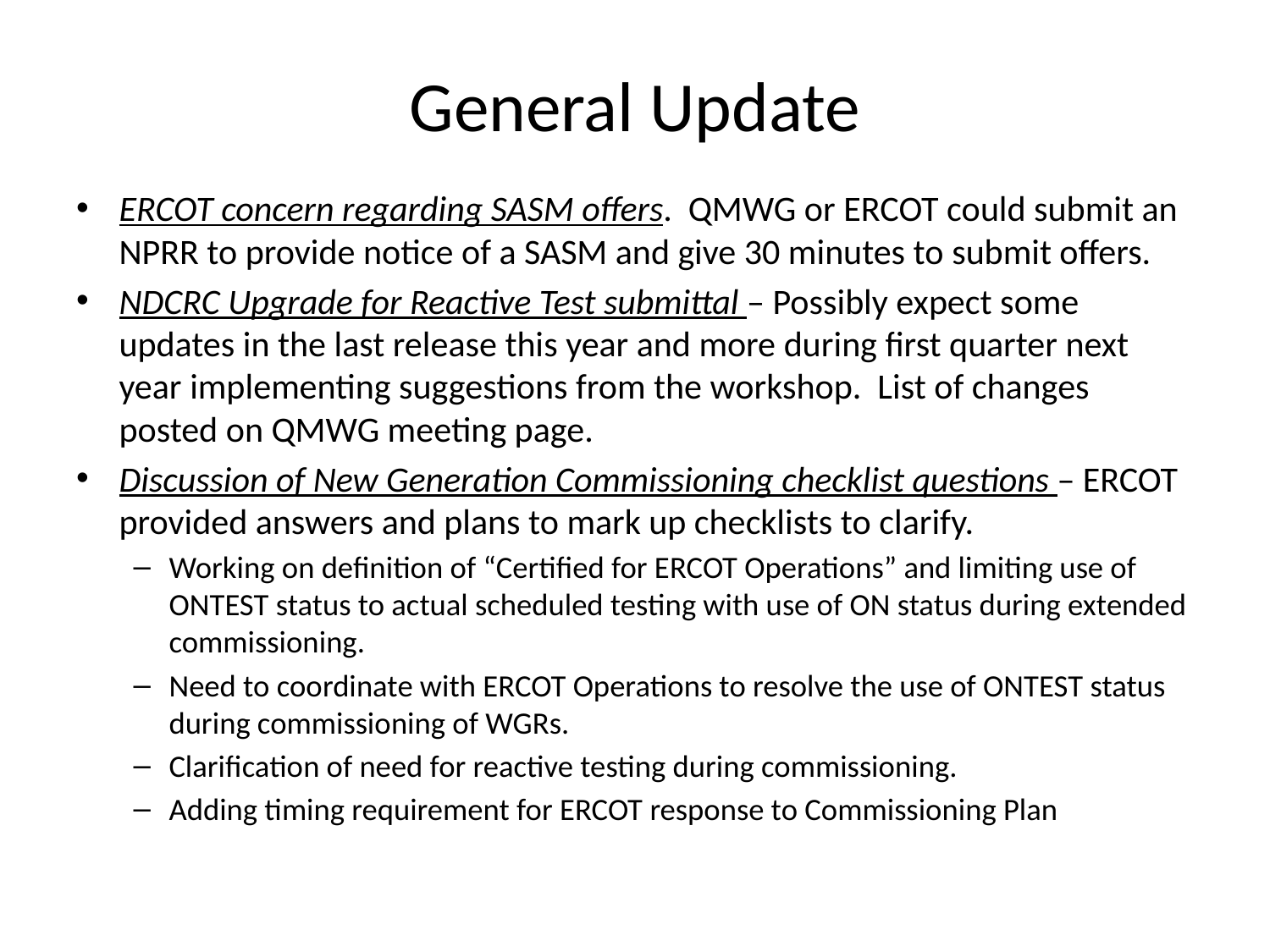

# General Update
ERCOT concern regarding SASM offers.  QMWG or ERCOT could submit an NPRR to provide notice of a SASM and give 30 minutes to submit offers.
NDCRC Upgrade for Reactive Test submittal – Possibly expect some updates in the last release this year and more during first quarter next year implementing suggestions from the workshop.  List of changes posted on QMWG meeting page.
Discussion of New Generation Commissioning checklist questions – ERCOT provided answers and plans to mark up checklists to clarify.
Working on definition of “Certified for ERCOT Operations” and limiting use of ONTEST status to actual scheduled testing with use of ON status during extended commissioning.
Need to coordinate with ERCOT Operations to resolve the use of ONTEST status during commissioning of WGRs.
Clarification of need for reactive testing during commissioning.
Adding timing requirement for ERCOT response to Commissioning Plan